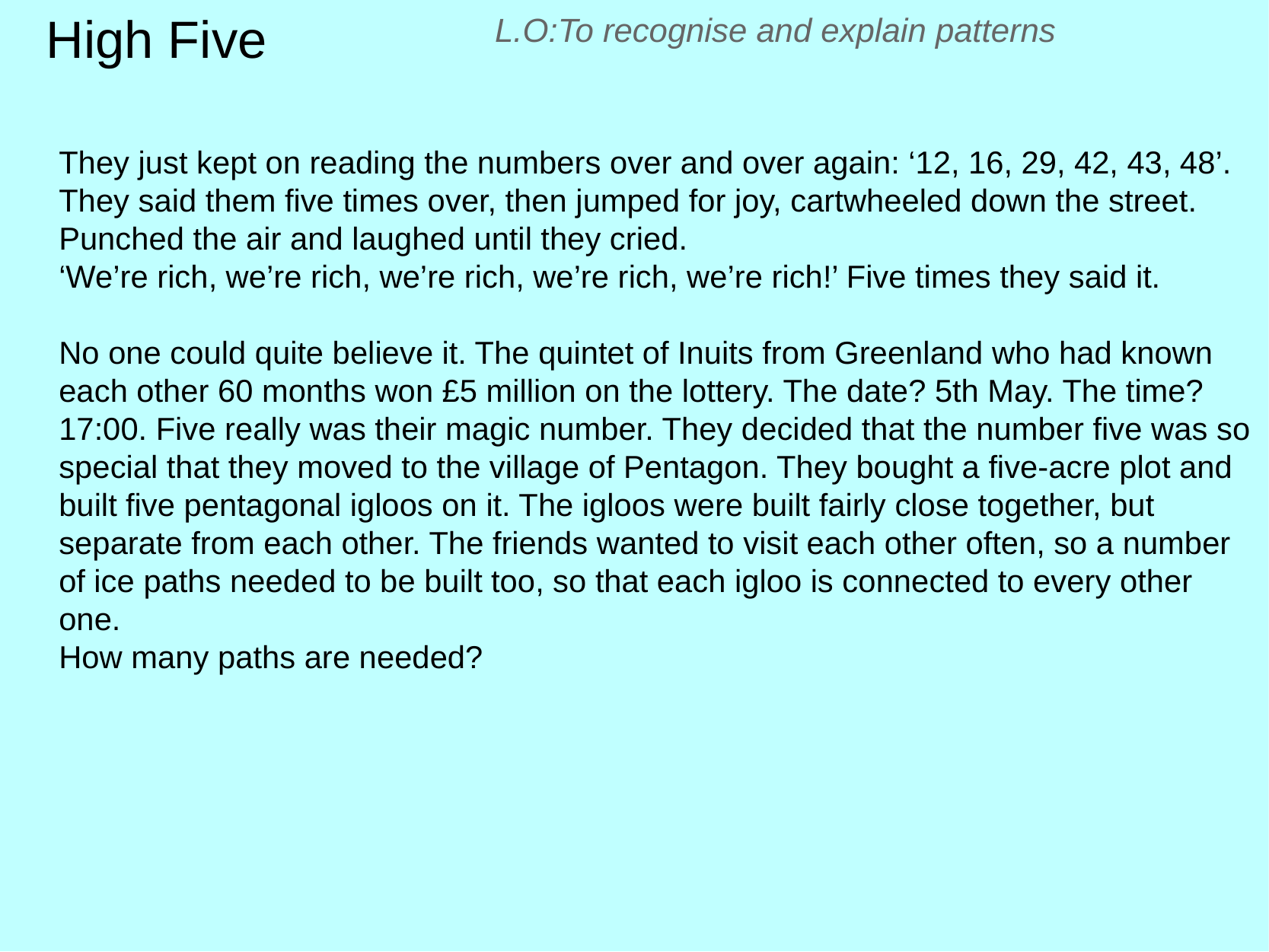

High Five
L.O:To recognise and explain patterns
They just kept on reading the numbers over and over again: ‘12, 16, 29, 42, 43, 48’.  They said them five times over, then jumped for joy, cartwheeled down the street. Punched the air and laughed until they cried.
‘We’re rich, we’re rich, we’re rich, we’re rich, we’re rich!’ Five times they said it.

No one could quite believe it. The quintet of Inuits from Greenland who had known each other 60 months won £5 million on the lottery. The date? 5th May. The time? 17:00. Five really was their magic number. They decided that the number five was so special that they moved to the village of Pentagon. They bought a five-acre plot and built five pentagonal igloos on it. The igloos were built fairly close together, but separate from each other. The friends wanted to visit each other often, so a number of ice paths needed to be built too, so that each igloo is connected to every other one.
How many paths are needed?